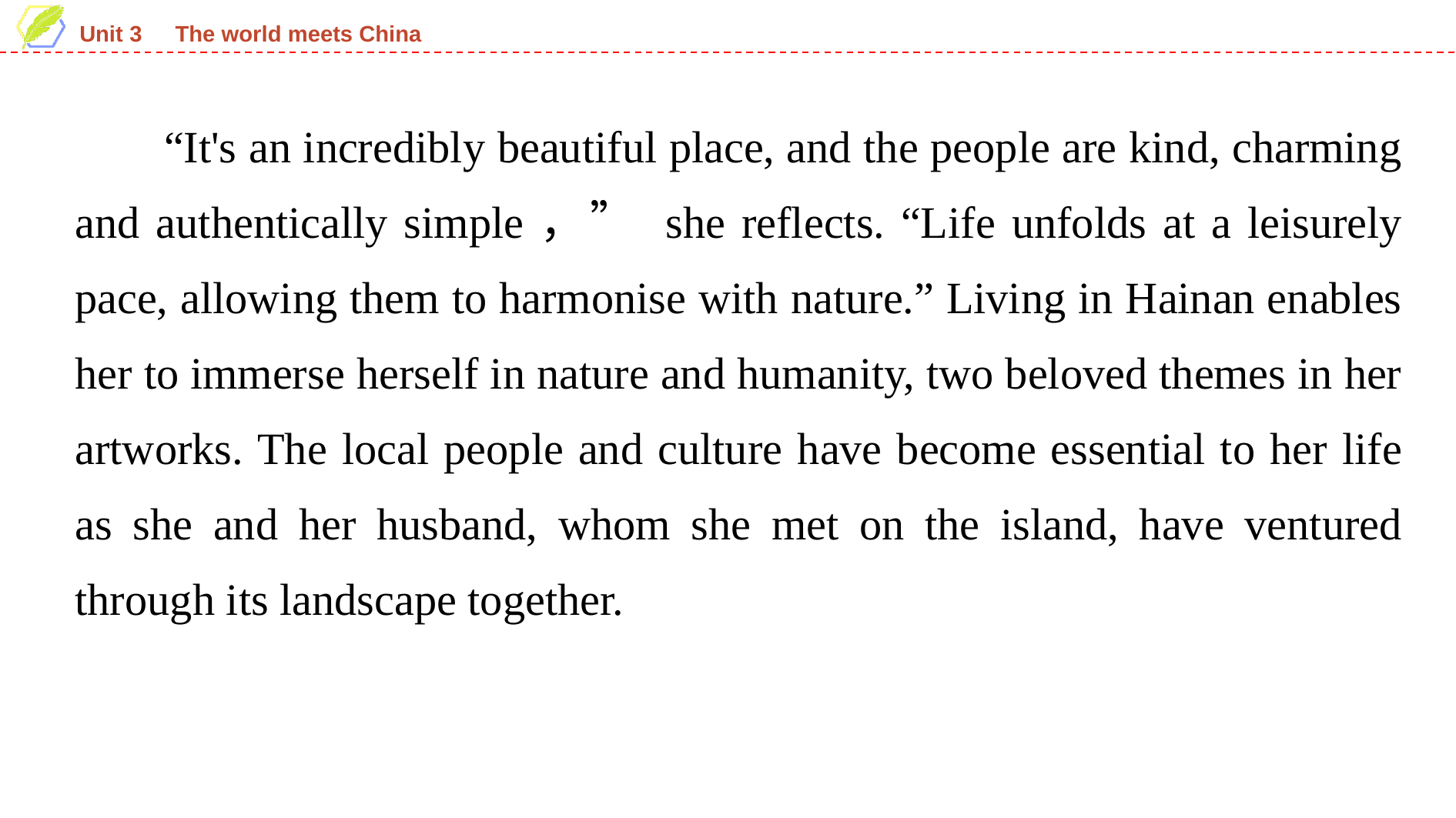

“It's an incredibly beautiful place, and the people are kind, charming and authentically simple，” she reflects. “Life unfolds at a leisurely pace, allowing them to harmonise with nature.” Living in Hainan enables her to immerse herself in nature and humanity, two beloved themes in her artworks. The local people and culture have become essential to her life as she and her husband, whom she met on the island, have ventured through its landscape together.